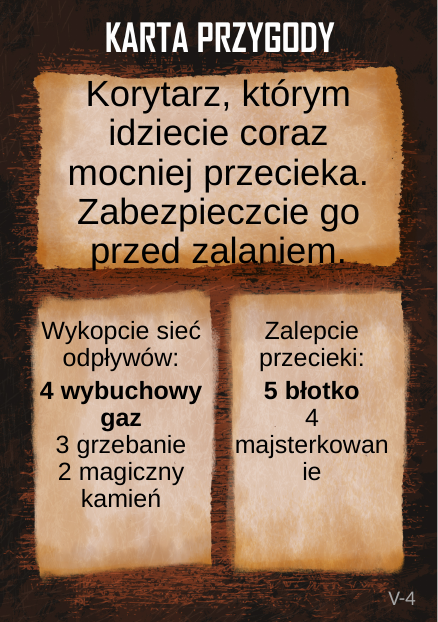

# Korytarz, którym idziecie coraz mocniej przecieka. Zabezpieczcie go przed zalaniem.
Wykopcie sieć odpływów:
4 wybuchowy gaz
3 grzebanie
2 magiczny kamień
Zalepcie przecieki:
5 błotko
4 majsterkowanie
V-4